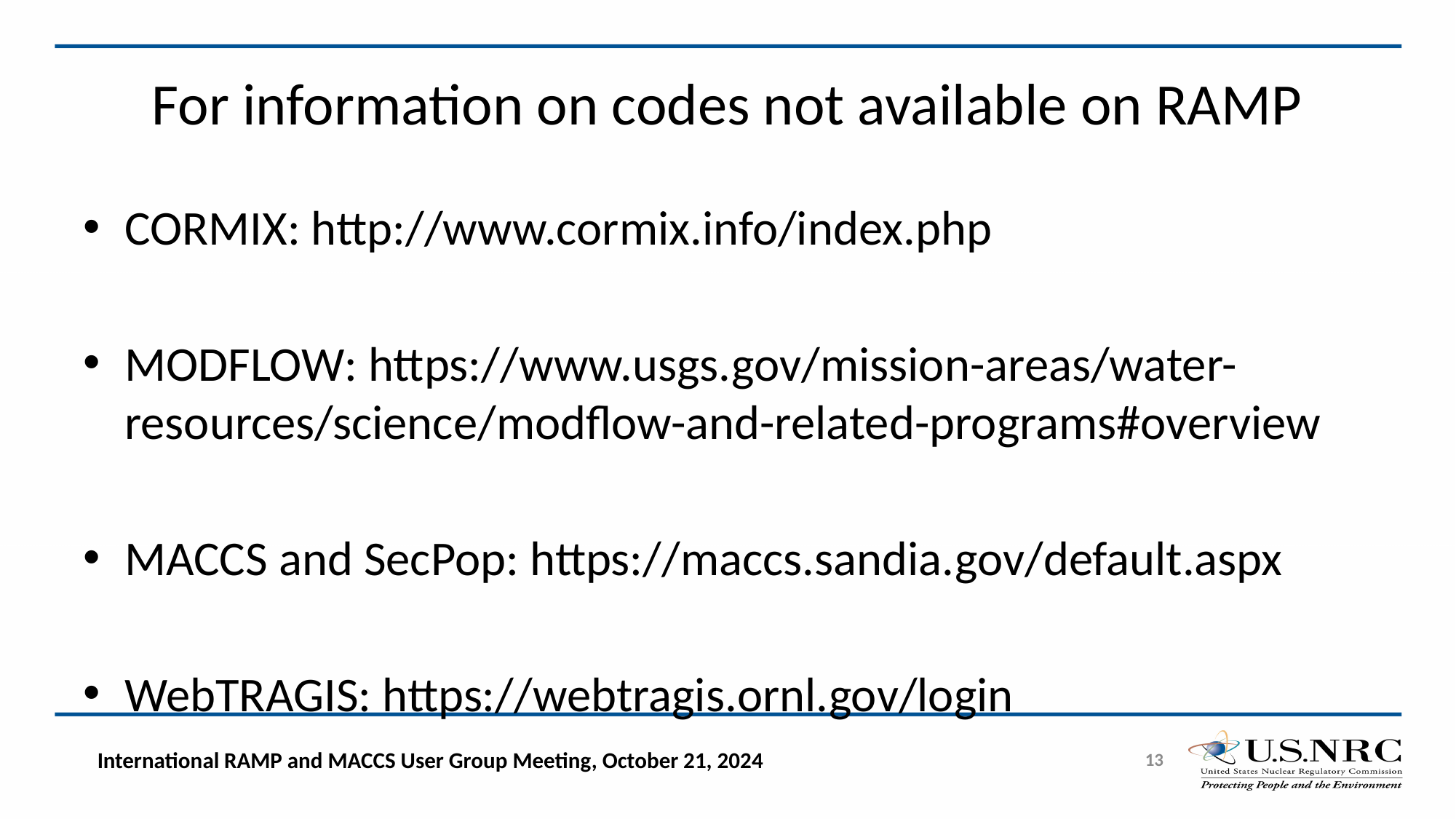

# For information on codes not available on RAMP
CORMIX: http://www.cormix.info/index.php

MODFLOW: https://www.usgs.gov/mission-areas/water-resources/science/modflow-and-related-programs#overview

MACCS and SecPop: https://maccs.sandia.gov/default.aspx

WebTRAGIS: https://webtragis.ornl.gov/login

13
International RAMP and MACCS User Group Meeting, October 21, 2024